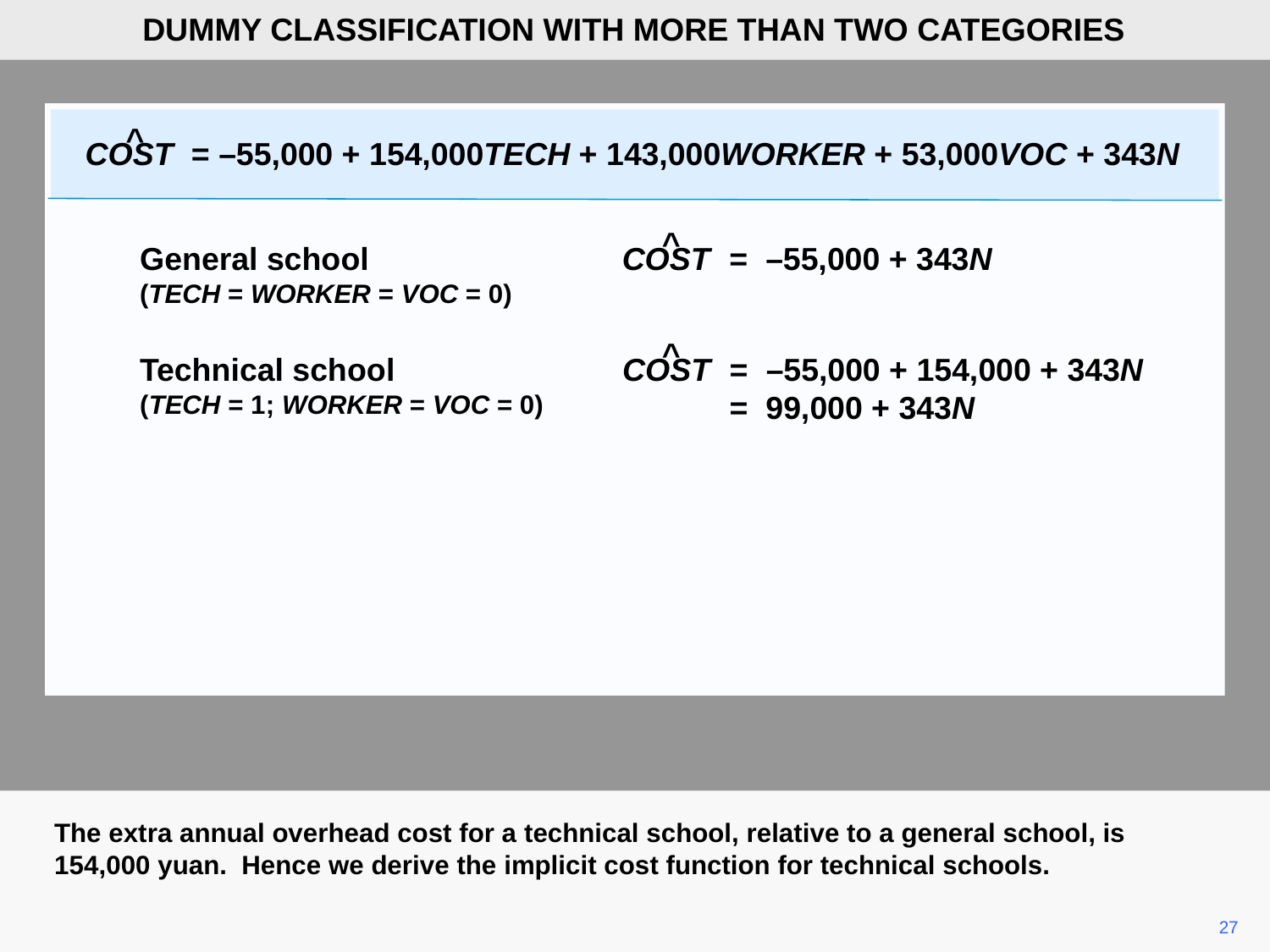

DUMMY CLASSIFICATION WITH MORE THAN TWO CATEGORIES

^
COST  = –55,000 + 154,000TECH + 143,000WORKER + 53,000VOC + 343N

^
COST	=  –55,000 + 343N
General school
(TECH = WORKER = VOC = 0)
^
Technical school
(TECH = 1; WORKER = VOC = 0)
COST	=  –55,000 + 154,000 + 343N
	=  99,000 + 343N

The extra annual overhead cost for a technical school, relative to a general school, is 154,000 yuan.  Hence we derive the implicit cost function for technical schools.
27